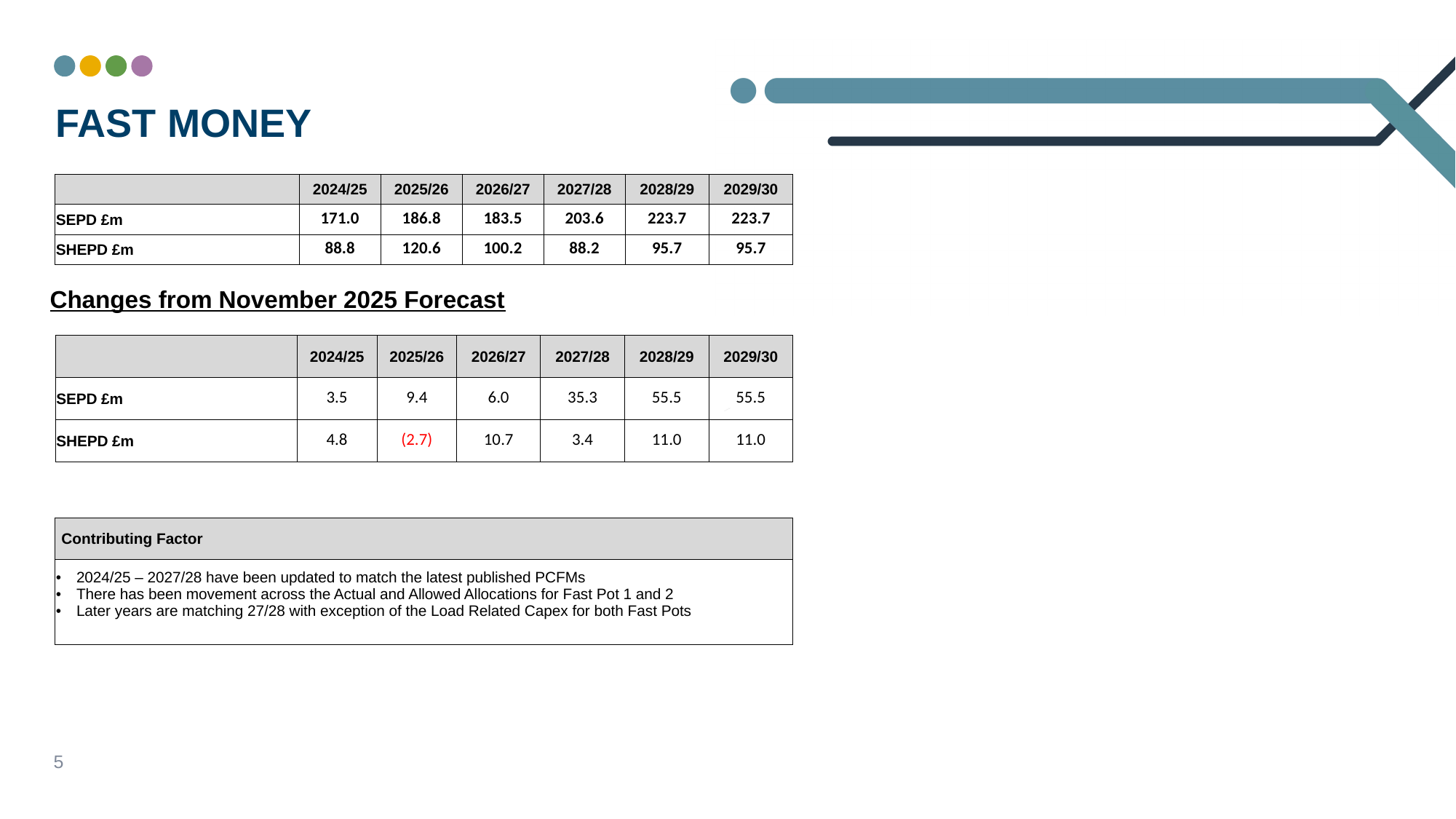

# Fast Money
|  | 2024/25 | 2025/26 | 2026/27 | 2027/28 | 2028/29 | 2029/30 |
| --- | --- | --- | --- | --- | --- | --- |
| SEPD £m | 171.0 | 186.8 | 183.5 | 203.6 | 223.7 | 223.7 |
| SHEPD £m | 88.8 | 120.6 | 100.2 | 88.2 | 95.7 | 95.7 |
Changes from November 2025 Forecast
|  | 2024/25 | 2025/26 | 2026/27 | 2027/28 | 2028/29 | 2029/30 |
| --- | --- | --- | --- | --- | --- | --- |
| SEPD £m | 3.5 | 9.4 | 6.0 | 35.3 | 55.5 | 55.5 |
| SHEPD £m | 4.8 | (2.7) | 10.7 | 3.4 | 11.0 | 11.0 |
| Contributing Factor |
| --- |
| 2024/25 – 2027/28 have been updated to match the latest published PCFMs There has been movement across the Actual and Allowed Allocations for Fast Pot 1 and 2 Later years are matching 27/28 with exception of the Load Related Capex for both Fast Pots |